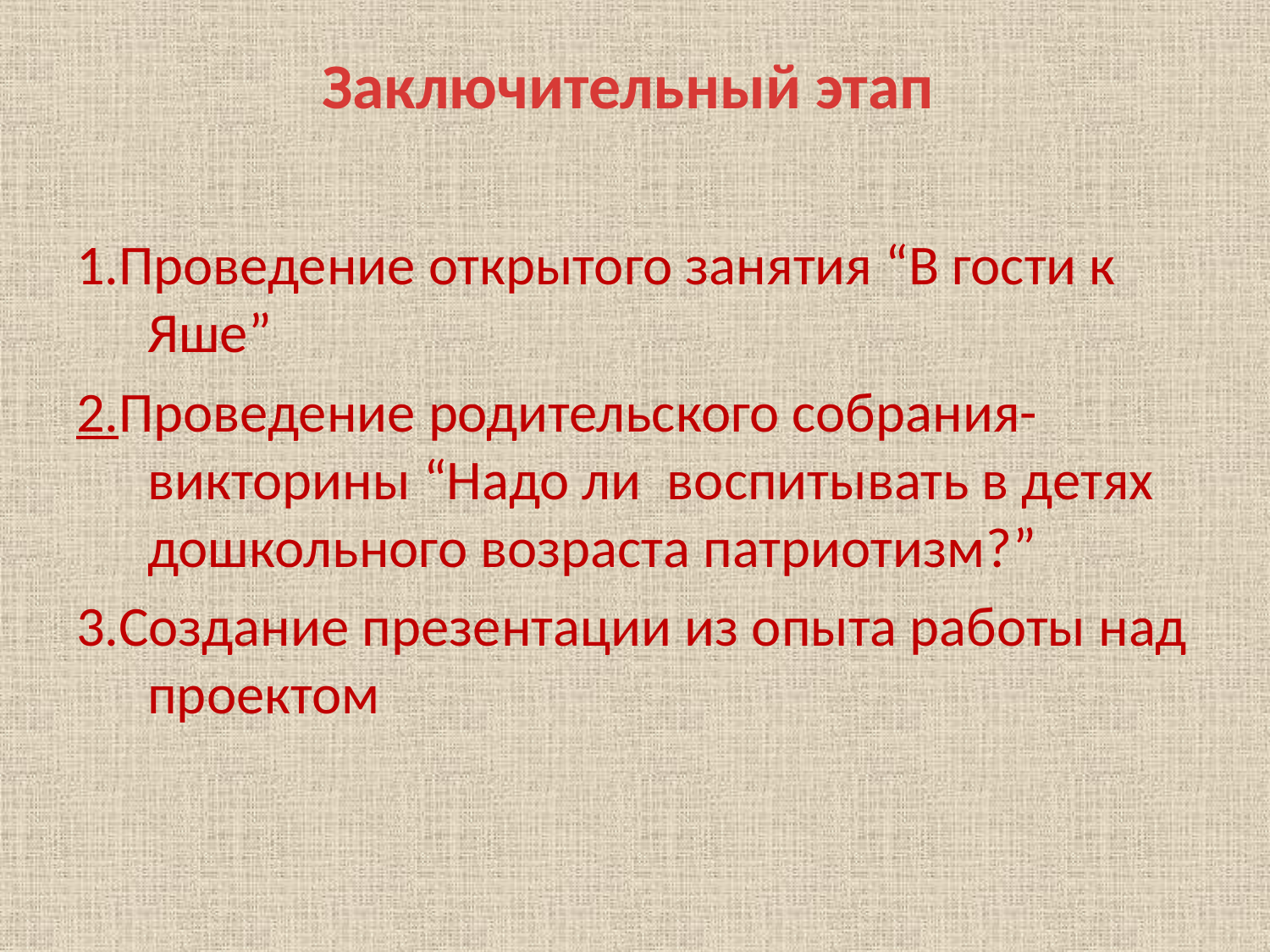

# Заключительный этап
1.Проведение открытого занятия “В гости к Яше”
2.Проведение родительского собрания-викторины “Надо ли  воспитывать в детях дошкольного возраста патриотизм?”
3.Создание презентации из опыта работы над проектом